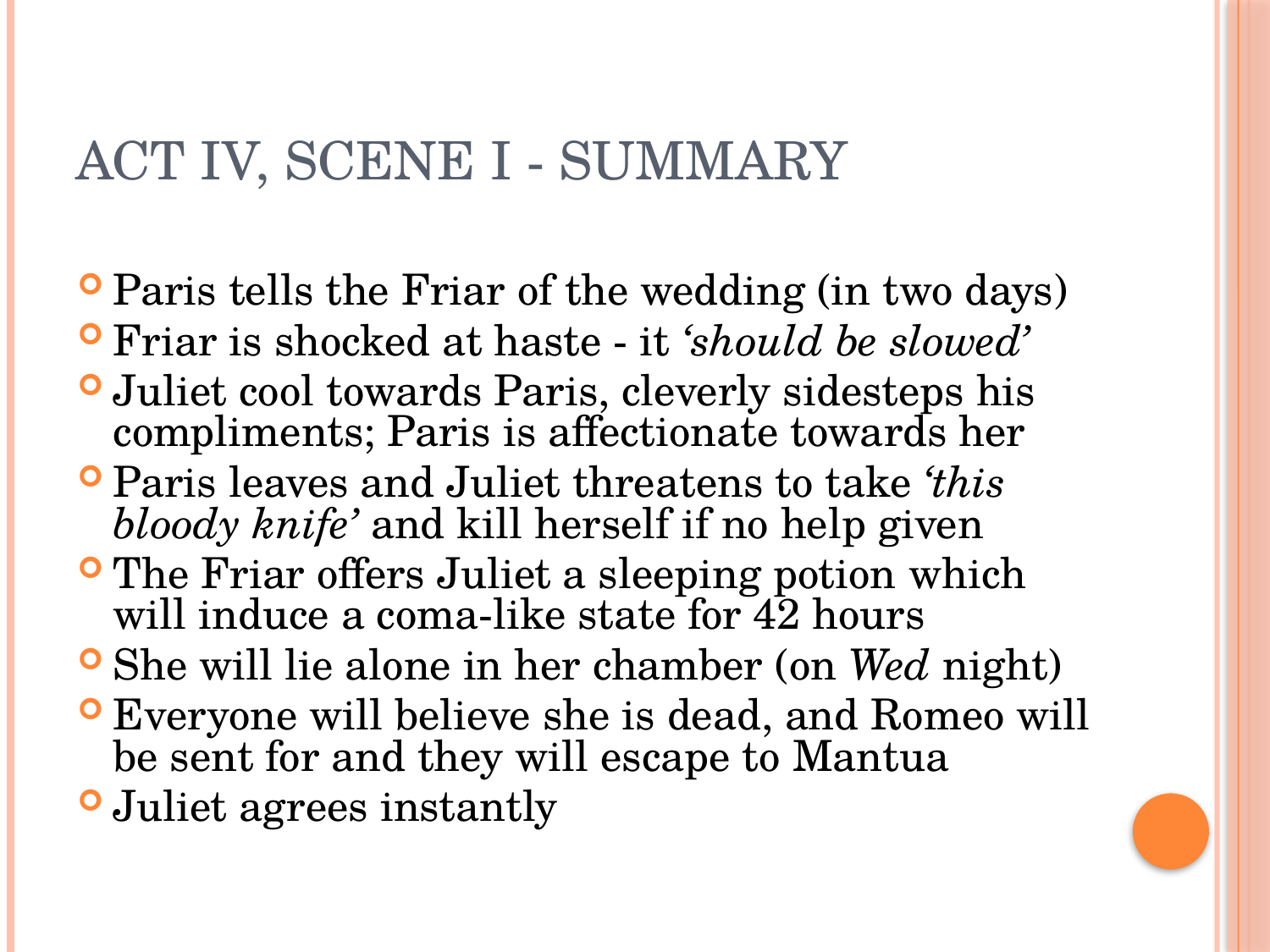

# Act IV, Scene i - Summary
Paris tells the Friar of the wedding (in two days)
Friar is shocked at haste - it ‘should be slowed’
Juliet cool towards Paris, cleverly sidesteps his compliments; Paris is affectionate towards her
Paris leaves and Juliet threatens to take ‘this bloody knife’ and kill herself if no help given
The Friar offers Juliet a sleeping potion which will induce a coma-like state for 42 hours
She will lie alone in her chamber (on Wed night)
Everyone will believe she is dead, and Romeo will be sent for and they will escape to Mantua
Juliet agrees instantly